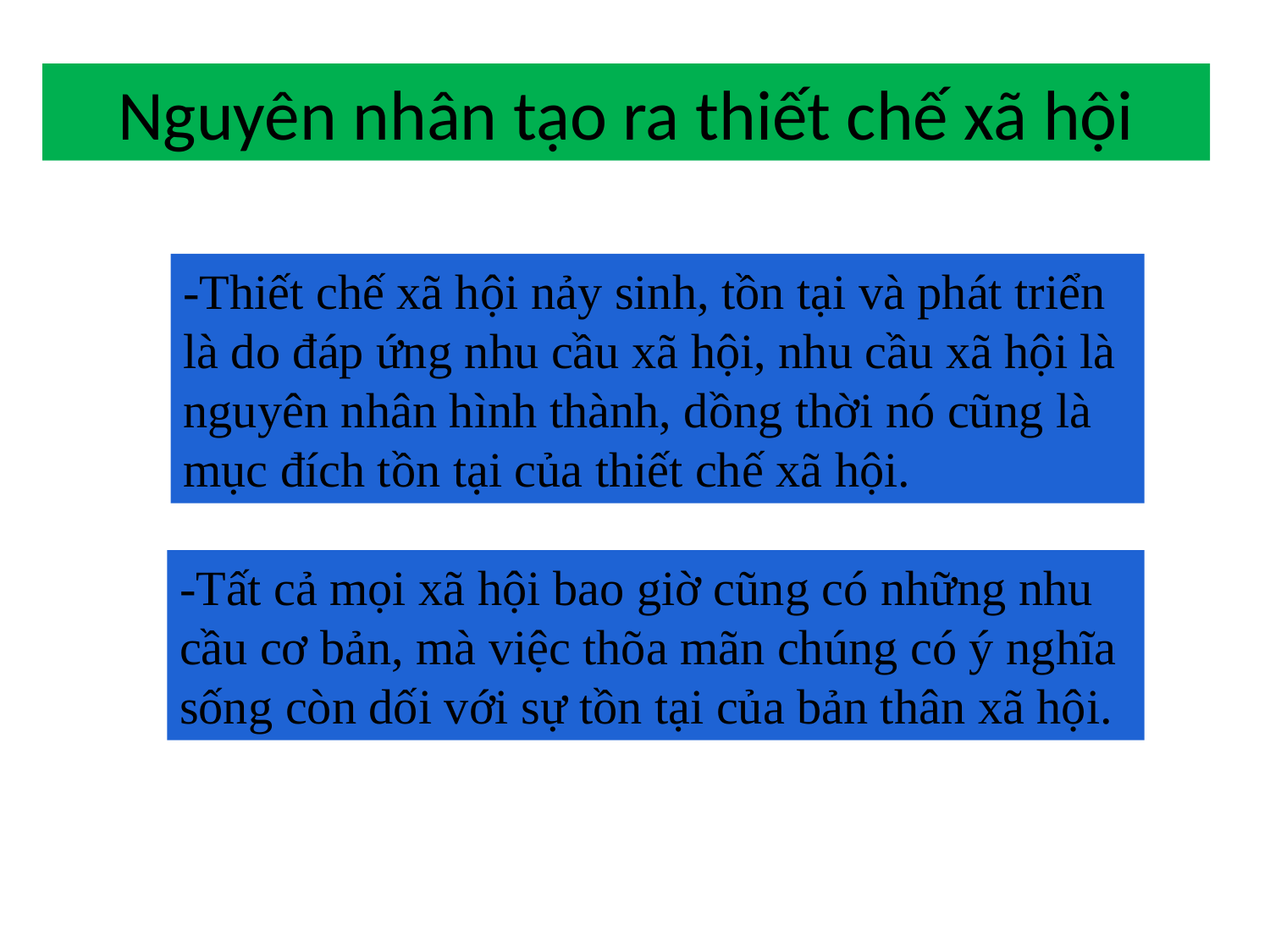

Nguyên nhân tạo ra thiết chế xã hội
-Thiết chế xã hội nảy sinh, tồn tại và phát triển là do đáp ứng nhu cầu xã hội, nhu cầu xã hội là nguyên nhân hình thành, dồng thời nó cũng là mục đích tồn tại của thiết chế xã hội.
-Tất cả mọi xã hội bao giờ cũng có những nhu cầu cơ bản, mà việc thõa mãn chúng có ý nghĩa sống còn dối với sự tồn tại của bản thân xã hội.